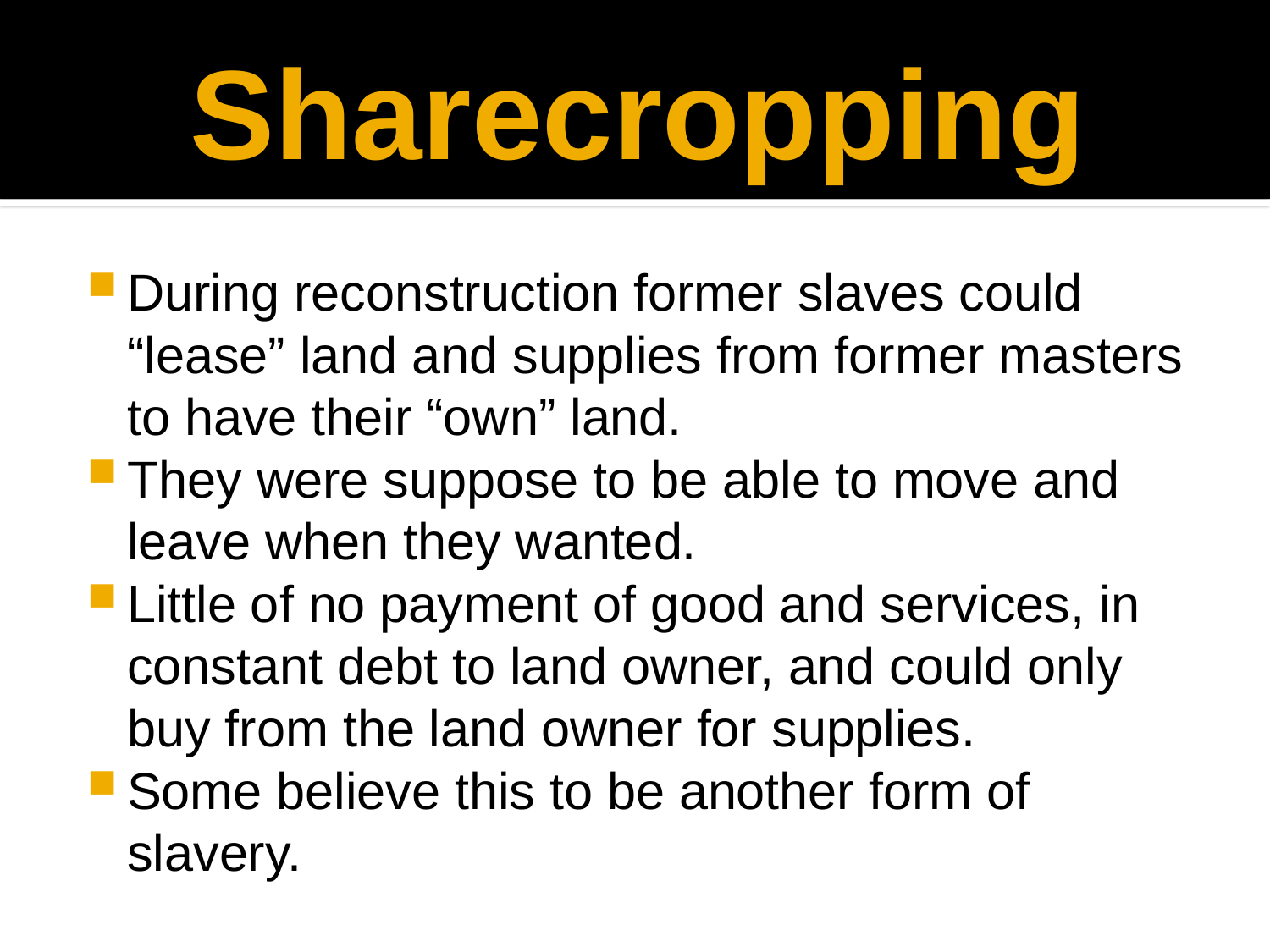

# Sharecropping
During reconstruction former slaves could “lease” land and supplies from former masters to have their “own” land.
They were suppose to be able to move and leave when they wanted.
Little of no payment of good and services, in constant debt to land owner, and could only buy from the land owner for supplies.
Some believe this to be another form of slavery.